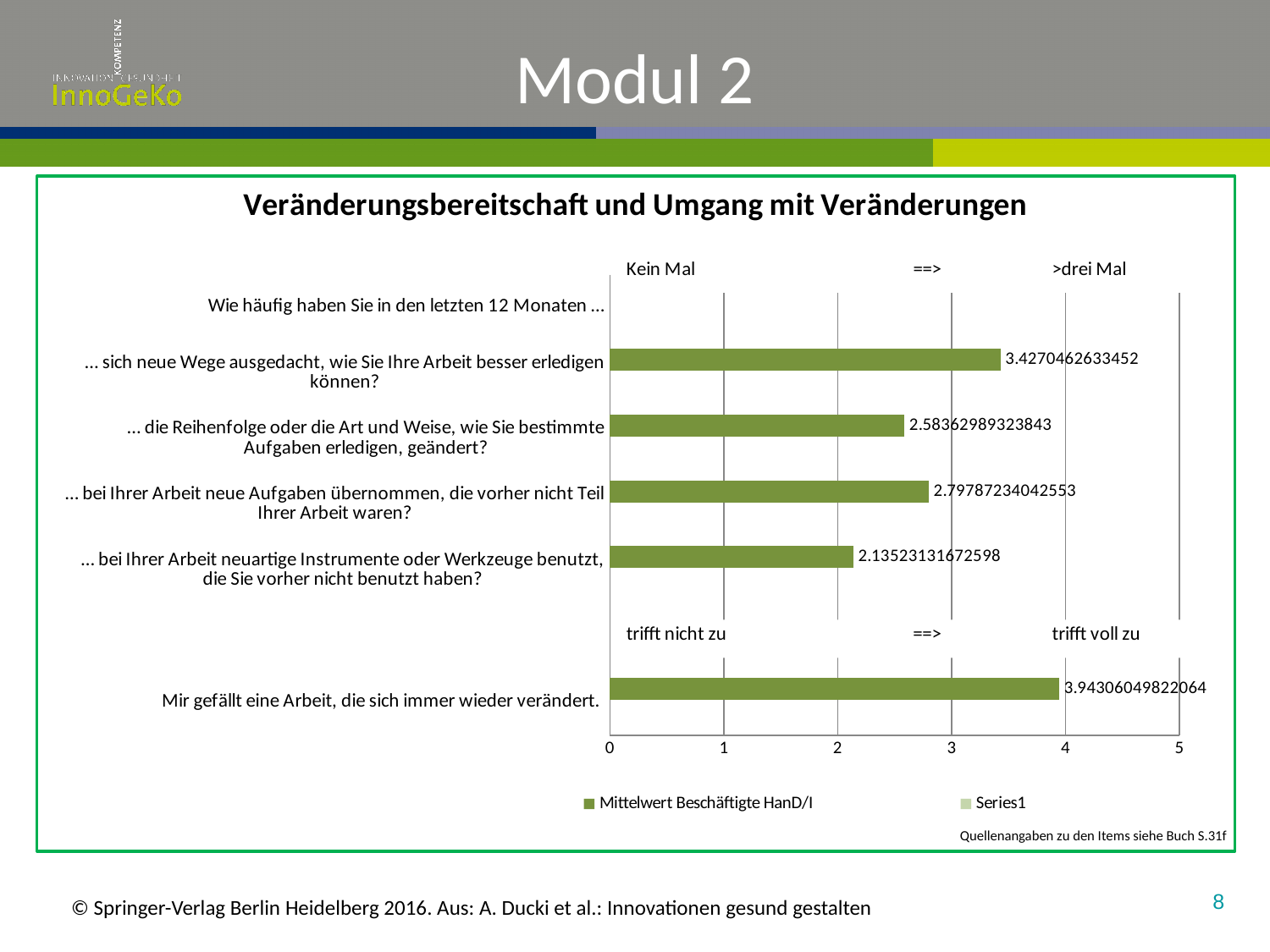

# Modul 2

### Chart: Veränderungsbereitschaft und Umgang mit Veränderungen

| Category |  | Mittelwert Beschäftigte HanD/I |
|---|---|---|
| Mir gefällt eine Arbeit, die sich immer wieder verändert.  | None | 3.9430604982206408 |
|  | None | None |
| … bei Ihrer Arbeit neuartige Instrumente oder Werkzeuge benutzt, die Sie vorher nicht benutzt haben? | None | 2.1352313167259784 |
| … bei Ihrer Arbeit neue Aufgaben übernommen, die vorher nicht Teil Ihrer Arbeit waren? | None | 2.797872340425532 |
| … die Reihenfolge oder die Art und Weise, wie Sie bestimmte Aufgaben erledigen, geändert? | None | 2.583629893238434 |
| … sich neue Wege ausgedacht, wie Sie Ihre Arbeit besser erledigen können? | None | 3.4270462633451957 |
| Wie häufig haben Sie in den letzten 12 Monaten … | None | None |
Quellenangaben zu den Items siehe Buch S.31f
8